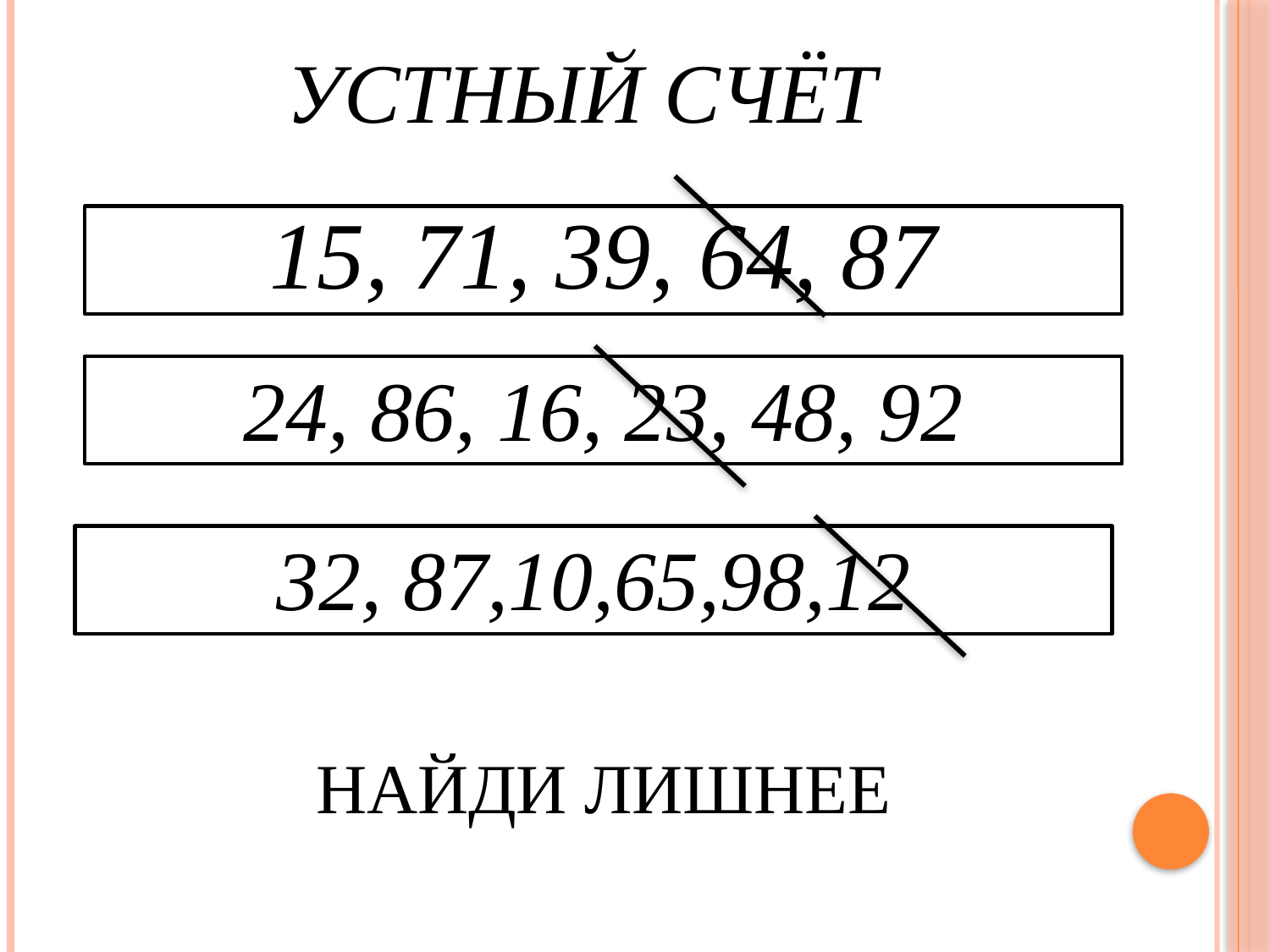

# Устный счёт
15, 71, 39, 64, 87
24, 86, 16, 23, 48, 92
32, 87,10,65,98,12
Найди лишнее